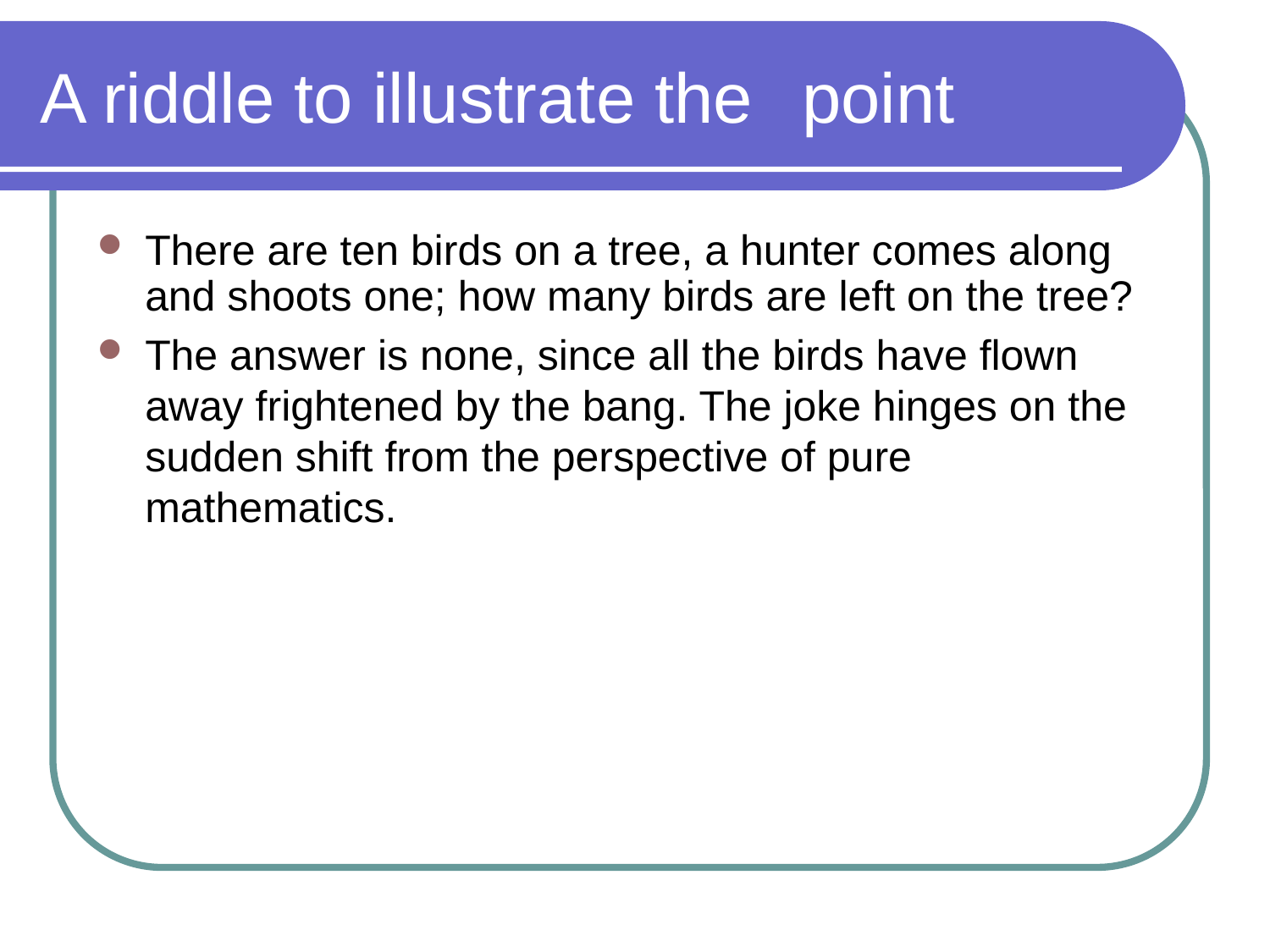

# A riddle to illustrate the	point
There are ten birds on a tree, a hunter comes along and shoots one; how many birds are left on the tree?
The answer is none, since all the birds have flown away frightened by the bang. The joke hinges on the sudden shift from the perspective of pure mathematics.